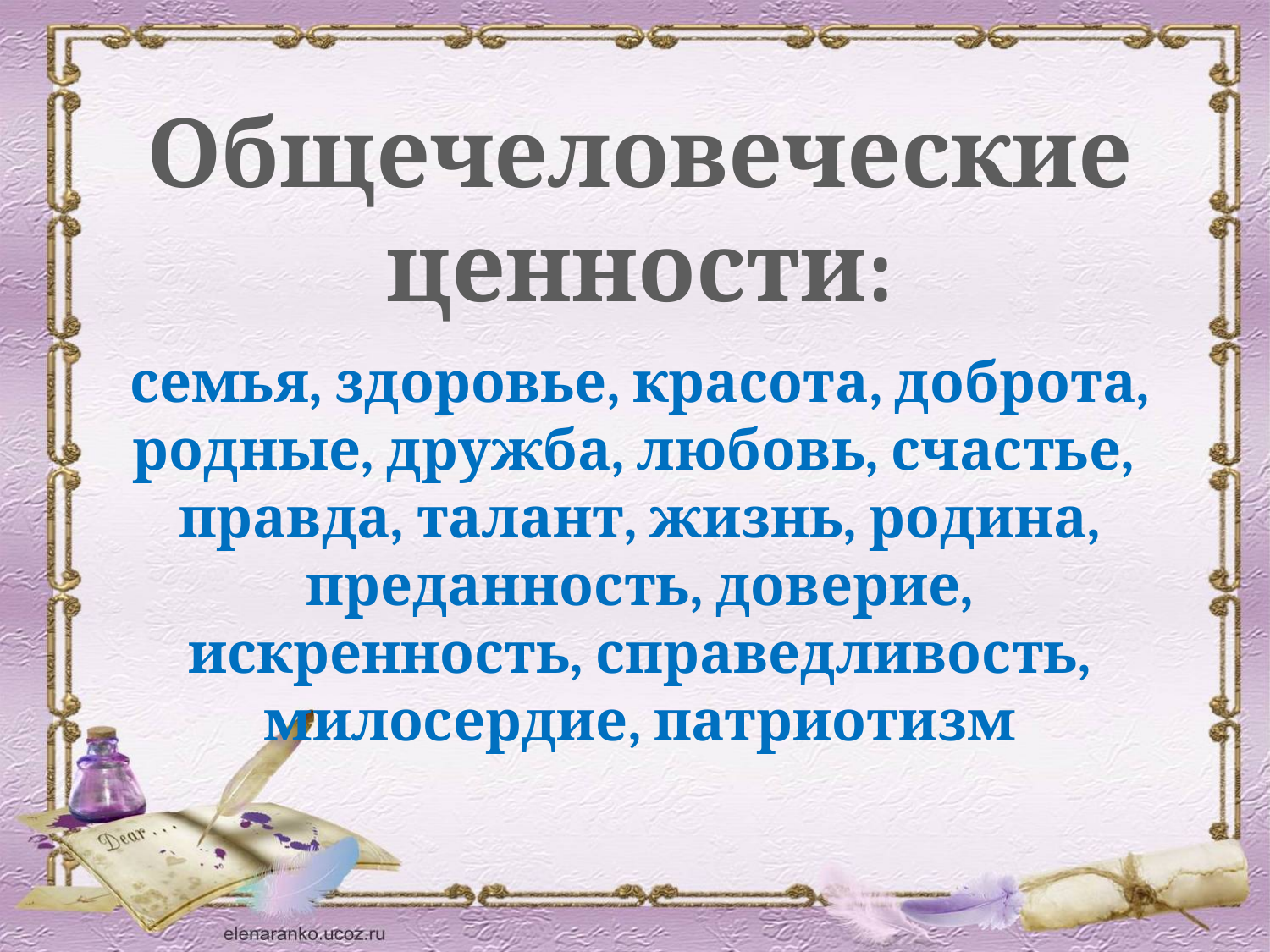

Общечеловеческие ценности:

семья, здоровье, красота, доброта, родные, дружба, любовь, счастье,  правда, талант, жизнь, родина, преданность, доверие, искренность, справедливость, милосердие, патриотизм